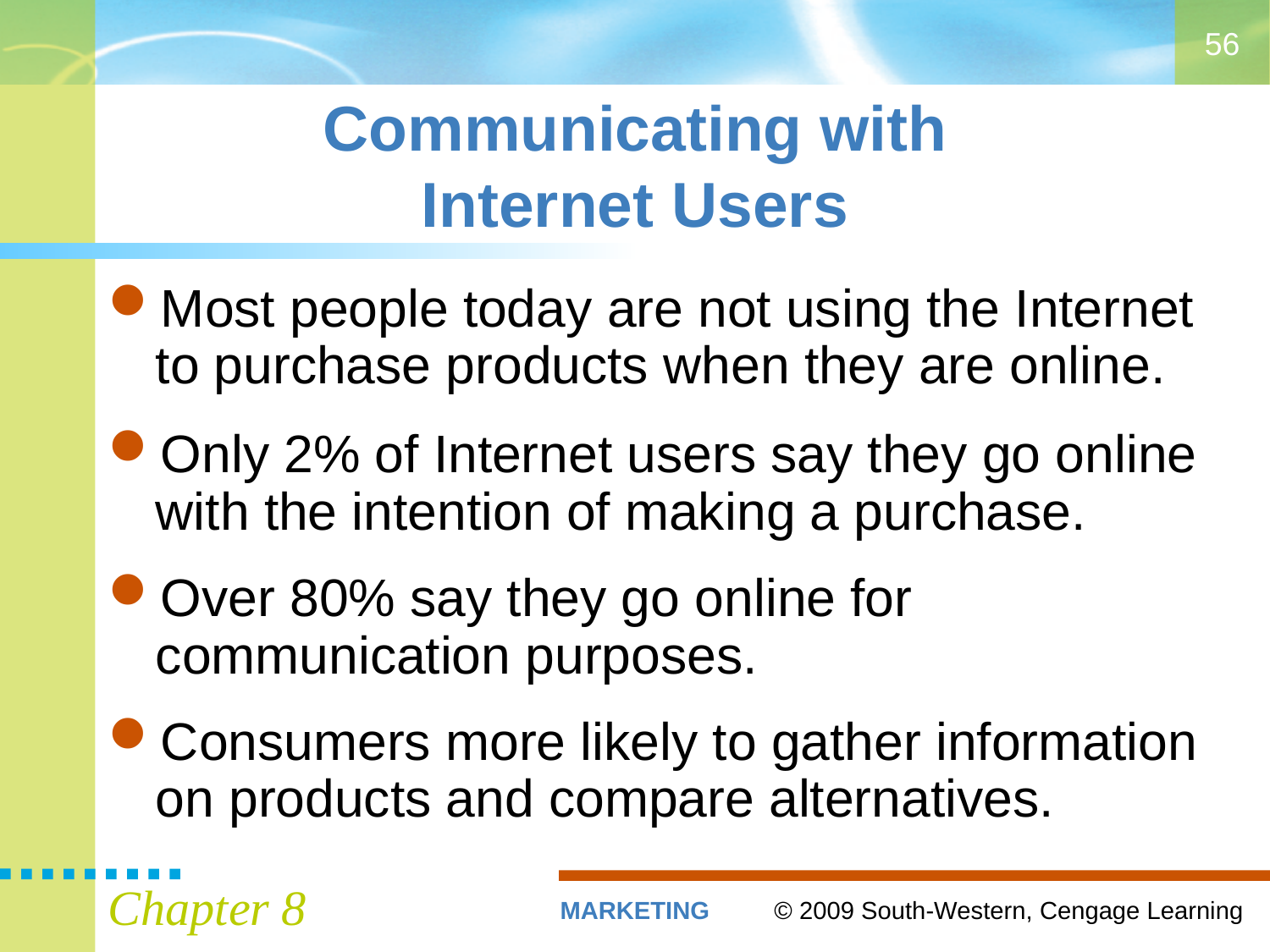

56
# Communicating with Internet Users
Most people today are not using the Internet to purchase products when they are online.
Only 2% of Internet users say they go online with the intention of making a purchase.
Over 80% say they go online for communication purposes.
Consumers more likely to gather information on products and compare alternatives.
Chapter 8